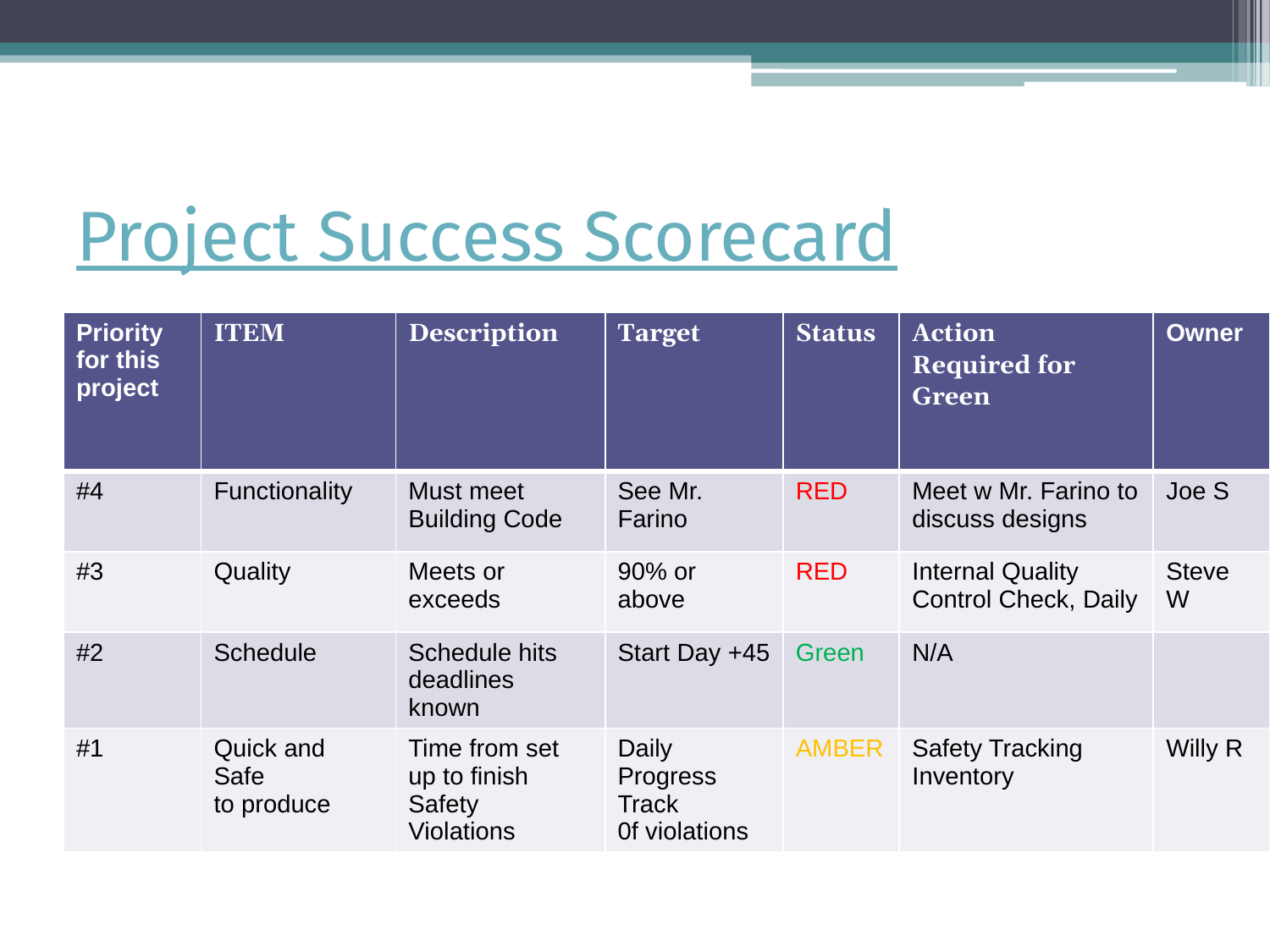

# Project Success Scorecard
| Priority for this project | ITEM | Description | Target | Status | Action Required for Green | Owner |
| --- | --- | --- | --- | --- | --- | --- |
| #4 | Functionality | Must meet Building Code | See Mr. Farino | RED | Meet w Mr. Farino to discuss designs | Joe S |
| #3 | Quality | Meets or exceeds | 90% or above | RED | Internal Quality Control Check, Daily | Steve W |
| #2 | Schedule | Schedule hits deadlines known | Start Day +45 | Green | N/A |  |
| #1 | Quick and Safe to produce | Time from set up to finish Safety Violations | Daily Progress Track 0f violations | AMBER | Safety Tracking Inventory | Willy R |